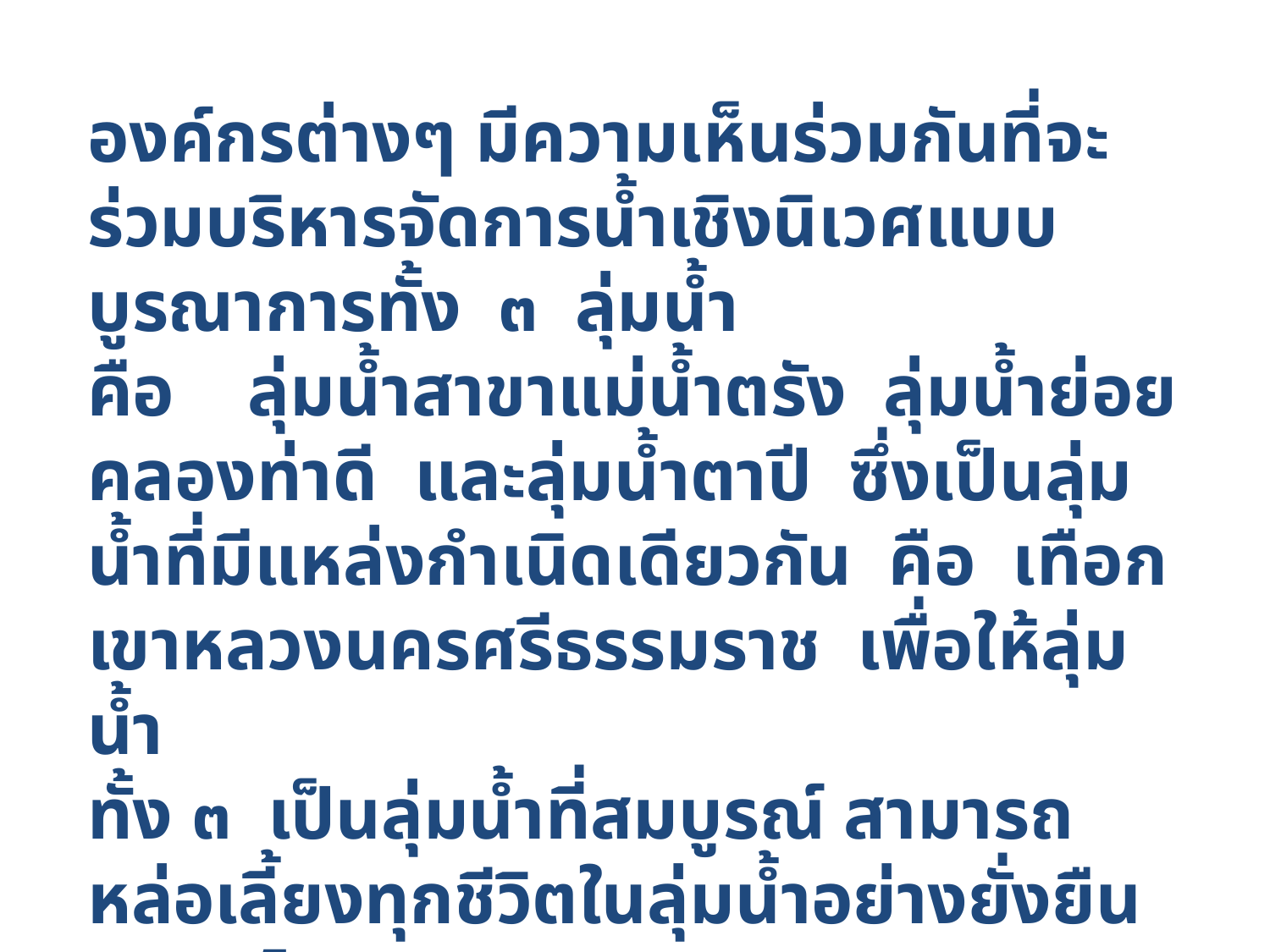

องค์กรต่างๆ มีความเห็นร่วมกันที่จะร่วมบริหารจัดการน้ำเชิงนิเวศแบบบูรณาการทั้ง  ๓  ลุ่มน้ำ
คือ    ลุ่มน้ำสาขาแม่น้ำตรัง  ลุ่มน้ำย่อยคลองท่าดี  และลุ่มน้ำตาปี  ซึ่งเป็นลุ่มน้ำที่มีแหล่งกำเนิดเดียวกัน  คือ  เทือกเขาหลวงนครศรีธรรมราช  เพื่อให้ลุ่มน้ำ
ทั้ง ๓  เป็นลุ่มน้ำที่สมบูรณ์ สามารถหล่อเลี้ยงทุกชีวิตในลุ่มน้ำอย่างยั่งยืนตลอดไป